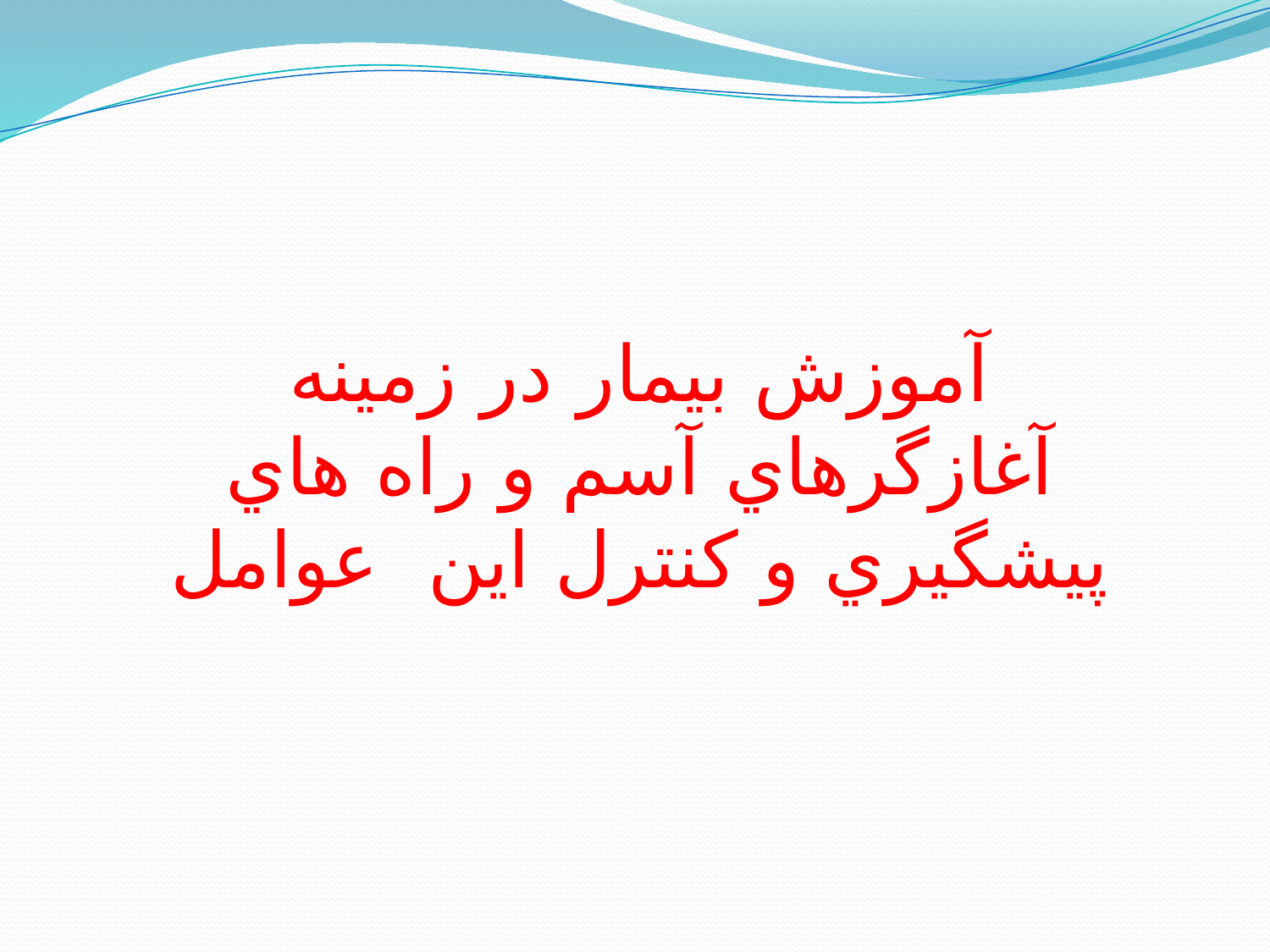

# آموزش بيمار در زمينه آغازگرهاي آسم و راه هاي پيشگيري و كنترل اين  عوامل